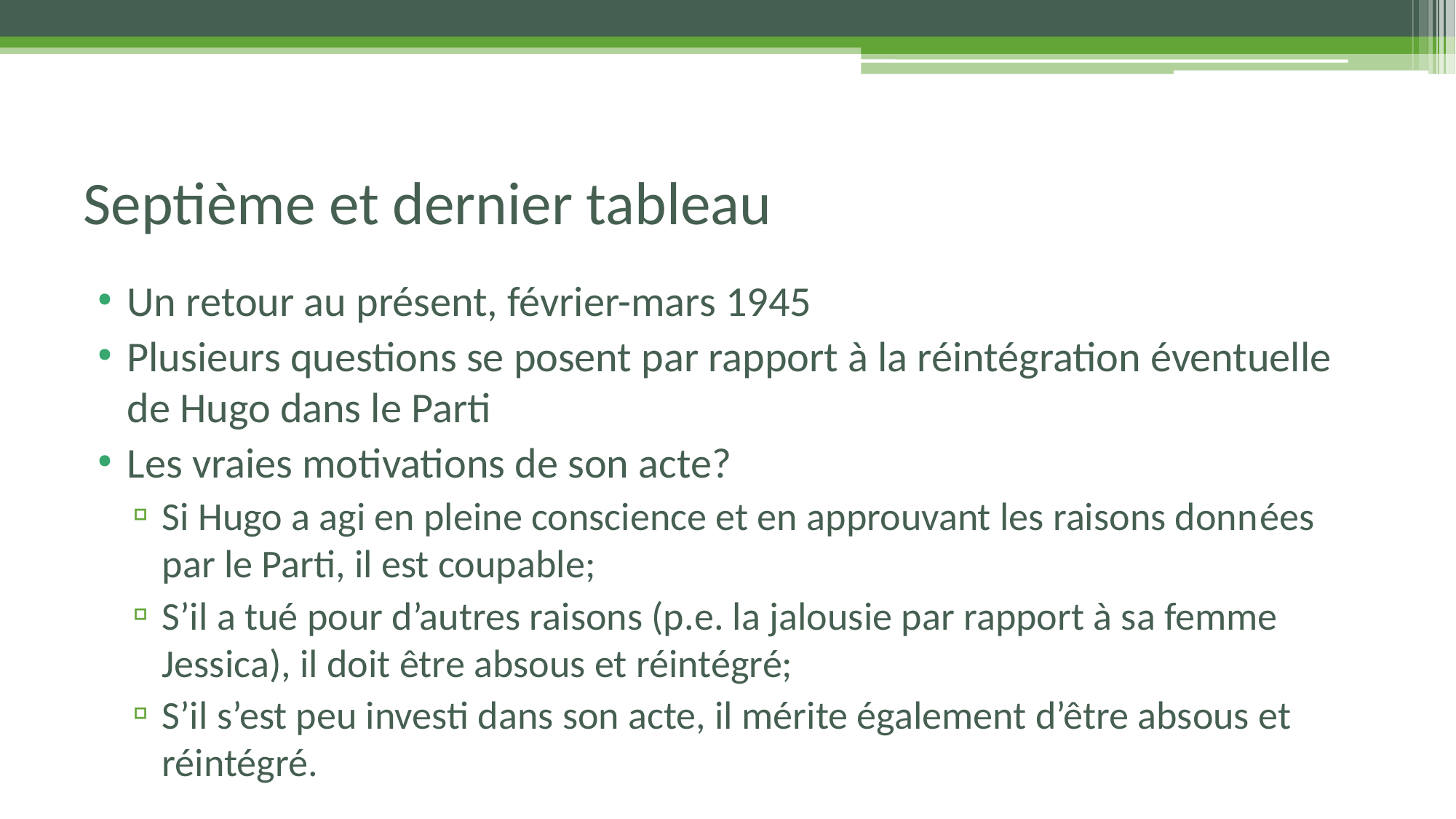

# Septième et dernier tableau
Un retour au présent, février-mars 1945
Plusieurs questions se posent par rapport à la réintégration éventuelle de Hugo dans le Parti
Les vraies motivations de son acte?
Si Hugo a agi en pleine conscience et en approuvant les raisons données par le Parti, il est coupable;
S’il a tué pour d’autres raisons (p.e. la jalousie par rapport à sa femme Jessica), il doit être absous et réintégré;
S’il s’est peu investi dans son acte, il mérite également d’être absous et réintégré.